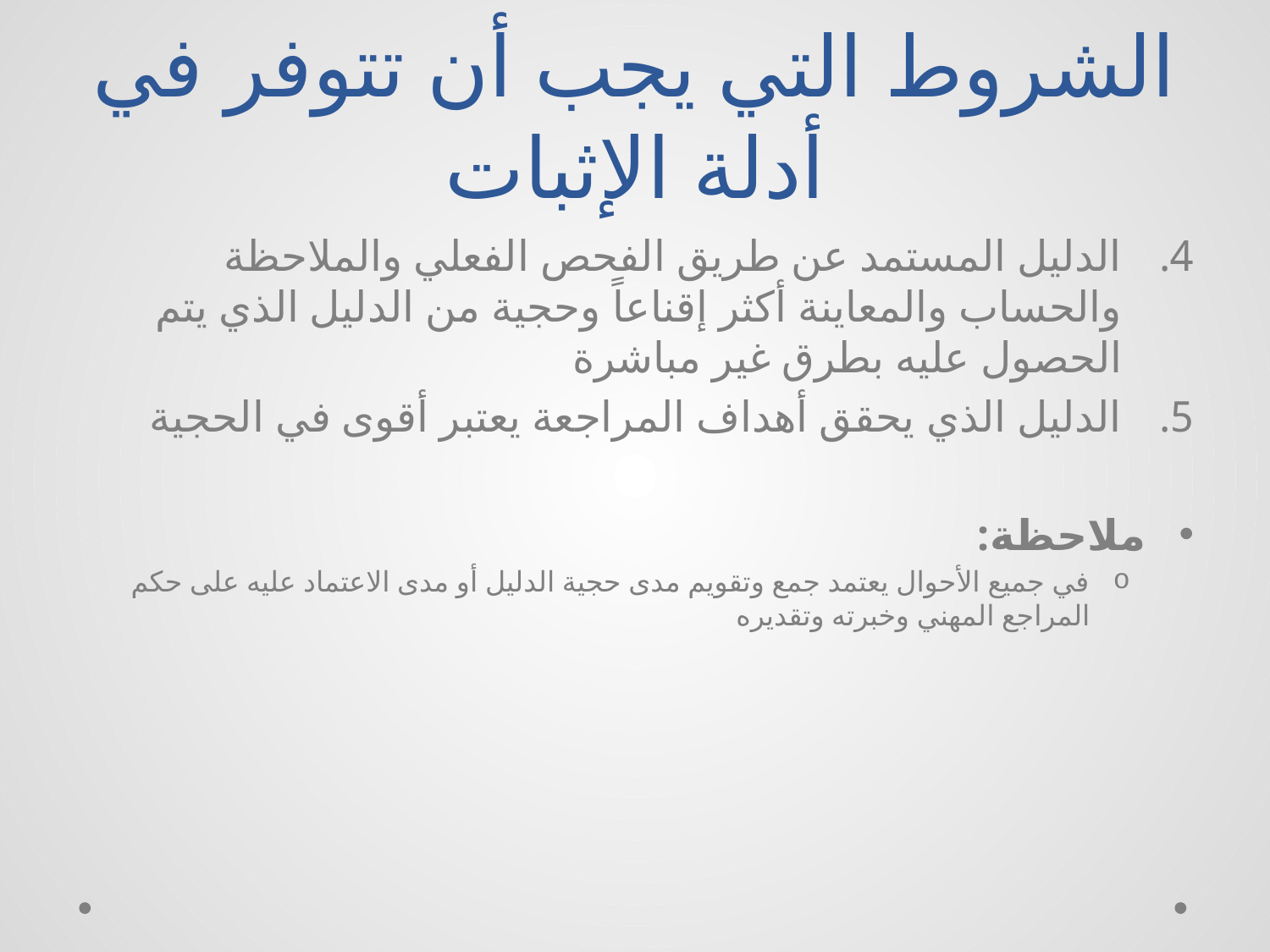

# الشروط التي يجب أن تتوفر في أدلة الإثبات
الدليل المستمد عن طريق الفحص الفعلي والملاحظة والحساب والمعاينة أكثر إقناعاً وحجية من الدليل الذي يتم الحصول عليه بطرق غير مباشرة
الدليل الذي يحقق أهداف المراجعة يعتبر أقوى في الحجية

ملاحظة:
في جميع الأحوال يعتمد جمع وتقويم مدى حجية الدليل أو مدى الاعتماد عليه على حكم المراجع المهني وخبرته وتقديره